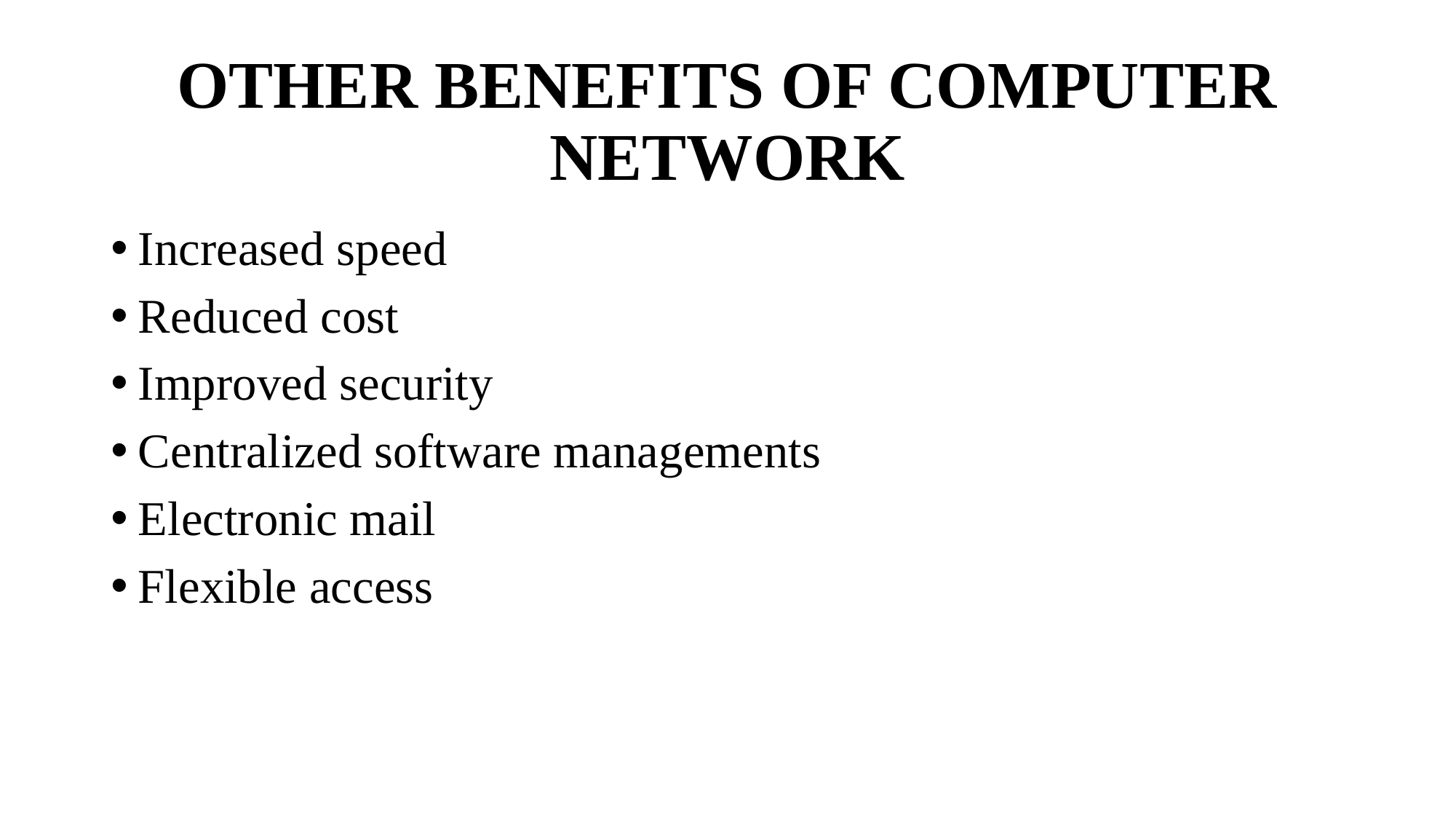

# OTHER BENEFITS OF COMPUTER NETWORK
Increased speed
Reduced cost
Improved security
Centralized software managements
Electronic mail
Flexible access